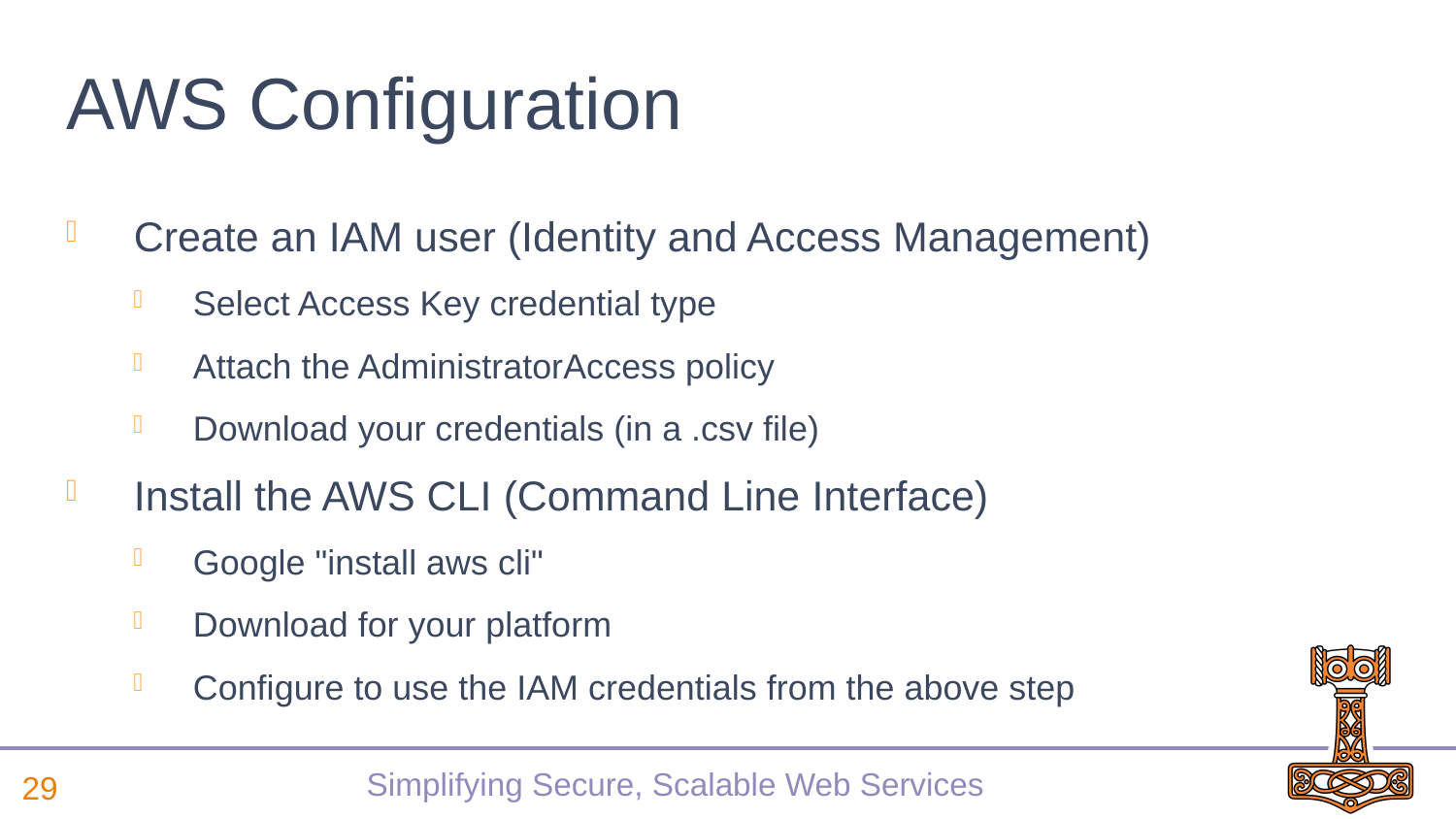

# AWS Configuration
Create an IAM user (Identity and Access Management)
Select Access Key credential type
Attach the AdministratorAccess policy
Download your credentials (in a .csv file)
Install the AWS CLI (Command Line Interface)
Google "install aws cli"
Download for your platform
Configure to use the IAM credentials from the above step